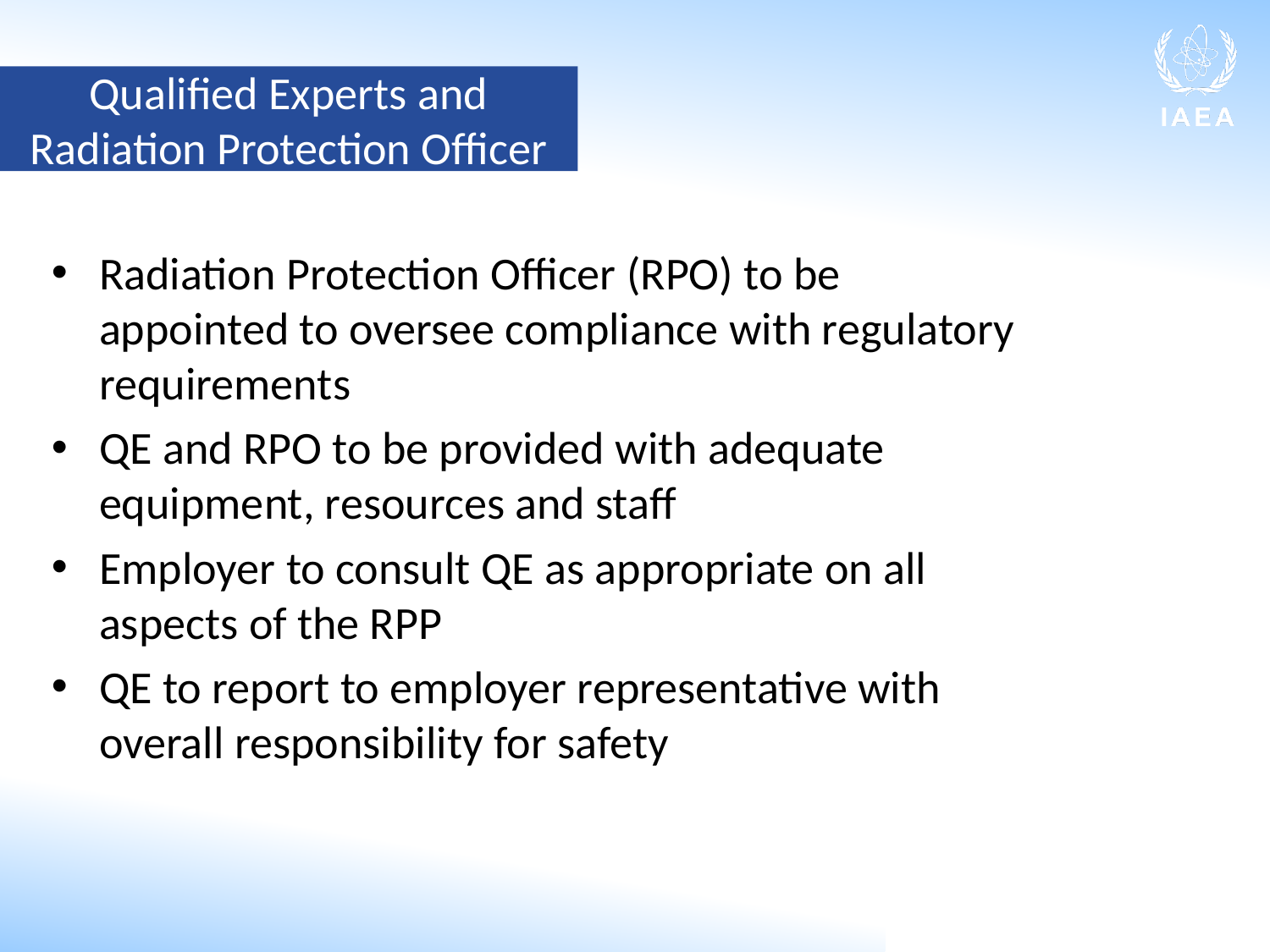

Qualified Experts and Radiation Protection Officer
Radiation Protection Officer (RPO) to be appointed to oversee compliance with regulatory requirements
QE and RPO to be provided with adequate equipment, resources and staff
Employer to consult QE as appropriate on all aspects of the RPP
QE to report to employer representative with overall responsibility for safety